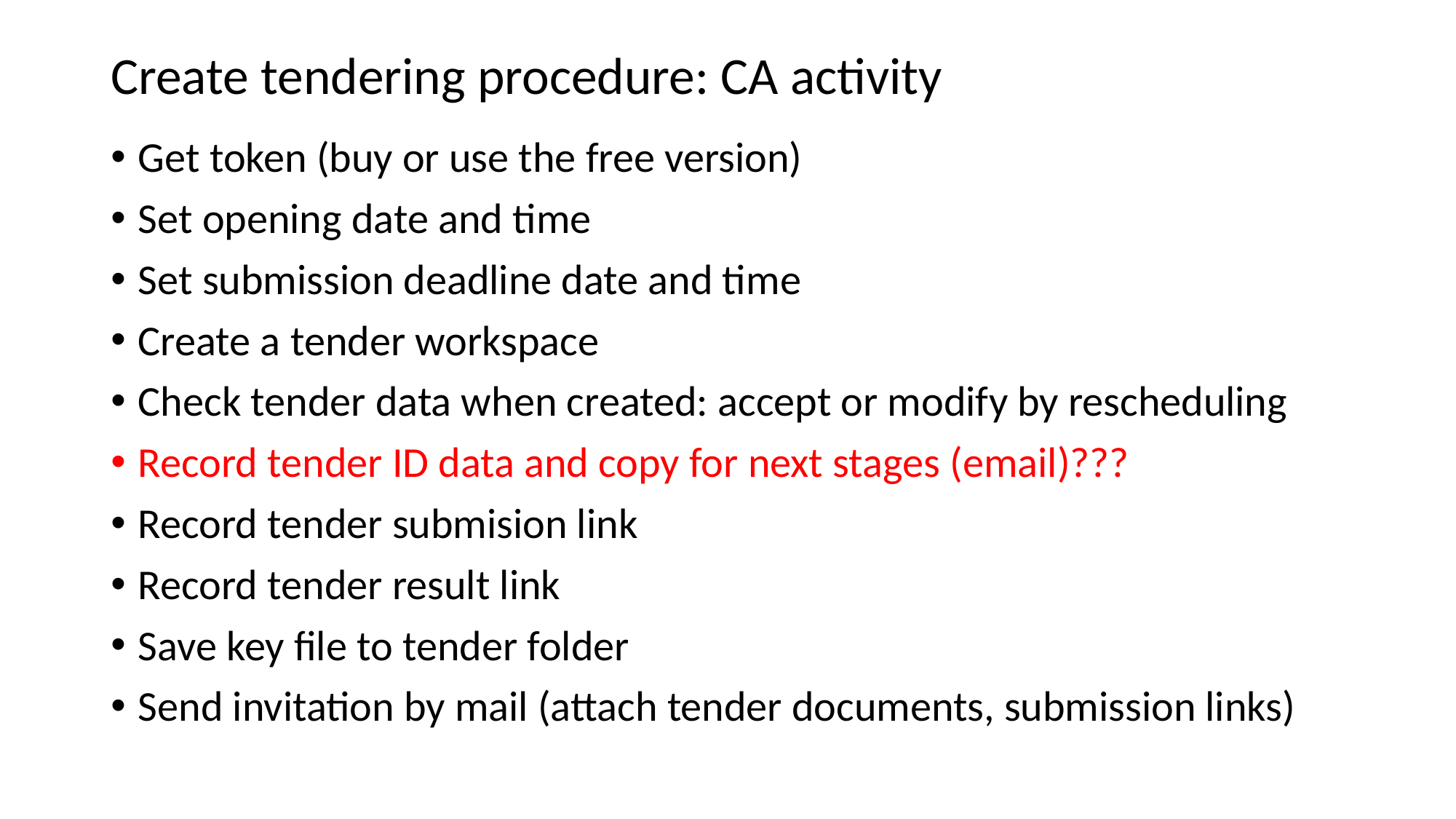

# Create tendering procedure: CA activity
Get token (buy or use the free version)
Set opening date and time
Set submission deadline date and time
Create a tender workspace
Check tender data when created: accept or modify by rescheduling
Record tender ID data and copy for next stages (email)???
Record tender submision link
Record tender result link
Save key file to tender folder
Send invitation by mail (attach tender documents, submission links)